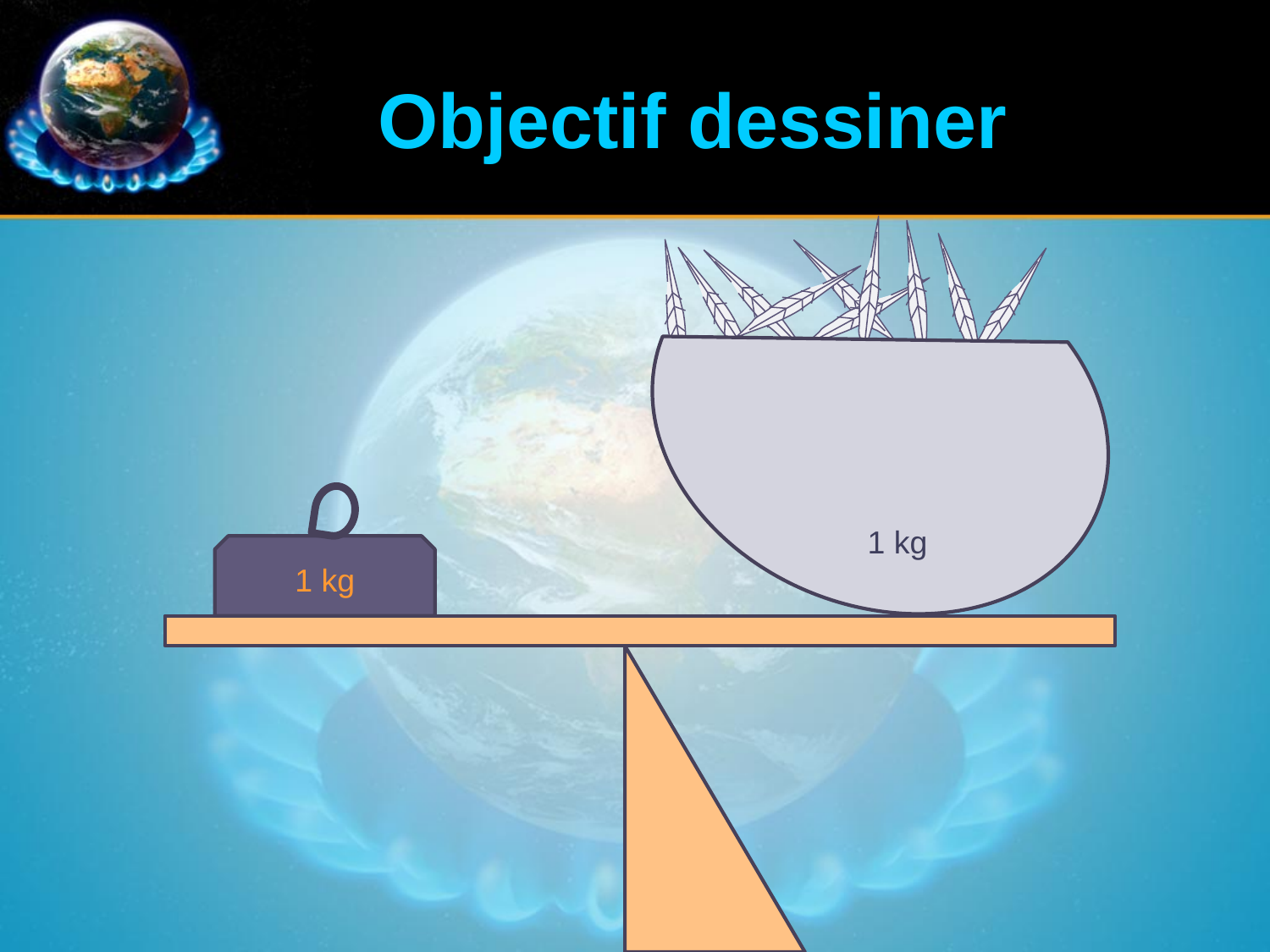

# Objectif dessiner

1 kg
1 kg